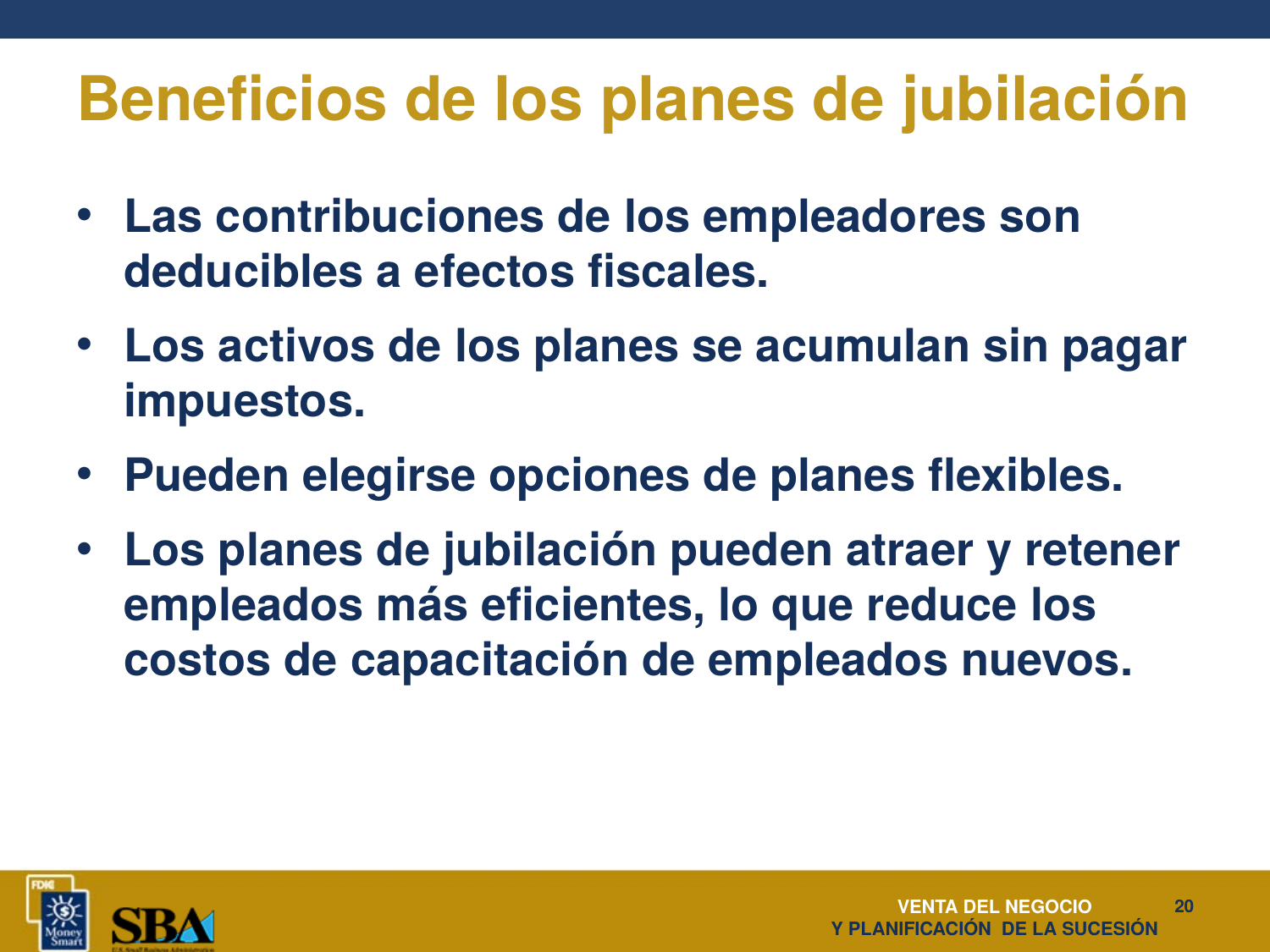

# Beneficios de los planes de jubilación
Las contribuciones de los empleadores son deducibles a efectos fiscales.
Los activos de los planes se acumulan sin pagar impuestos.
Pueden elegirse opciones de planes flexibles.
Los planes de jubilación pueden atraer y retener empleados más eficientes, lo que reduce los costos de capacitación de empleados nuevos.